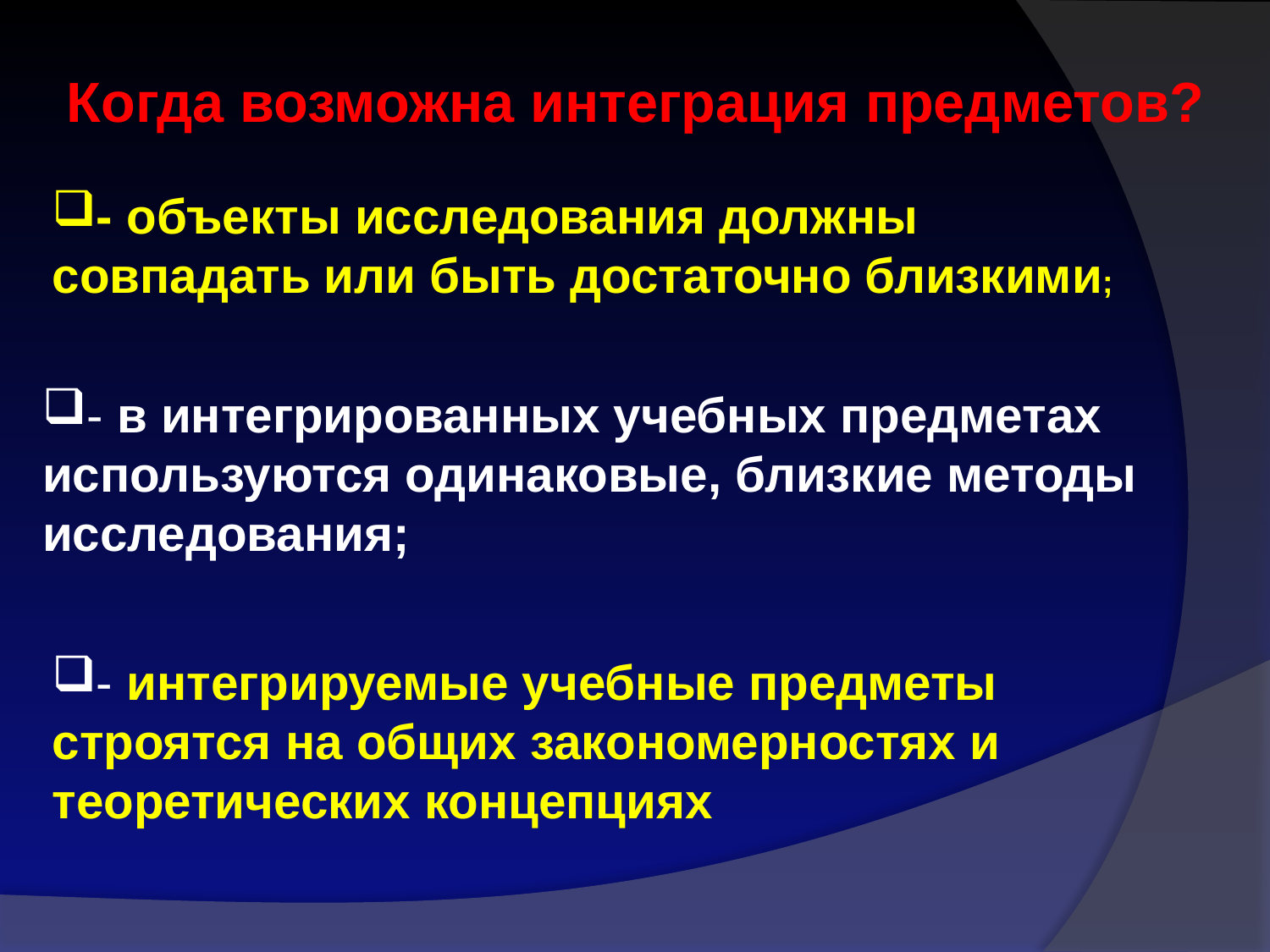

Когда возможна интеграция предметов?
- объекты исследования должны совпадать или быть достаточно близкими;
- в интегрированных учебных предметах используются одинаковые, близкие методы исследования;
- интегрируемые учебные предметы строятся на общих закономерностях и теоретических концепциях